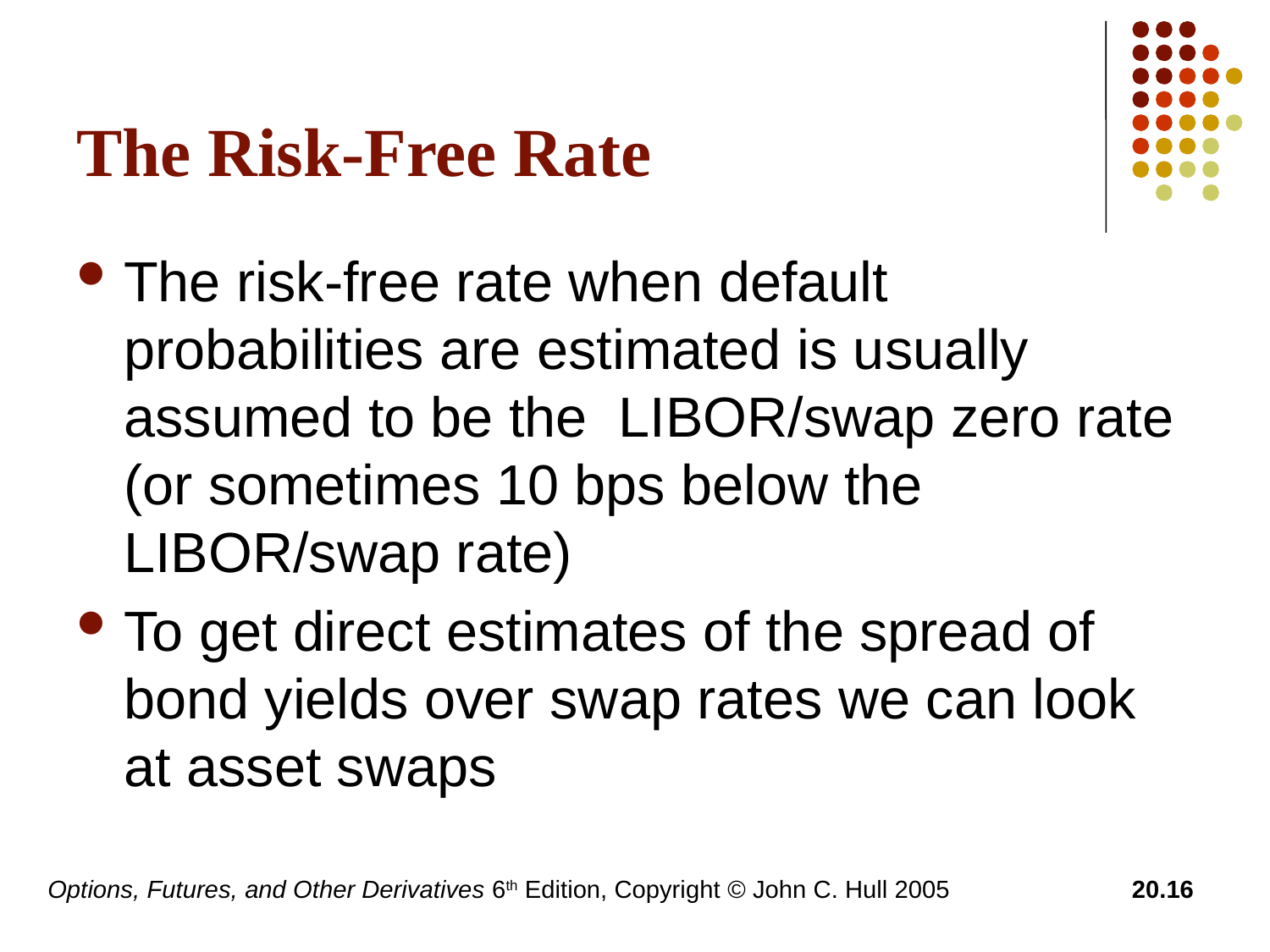

# The Risk-Free Rate
The risk-free rate when default probabilities are estimated is usually assumed to be the  LIBOR/swap zero rate (or sometimes 10 bps below the LIBOR/swap rate)
To get direct estimates of the spread of bond yields over swap rates we can look at asset swaps
Options, Futures, and Other Derivatives 6th Edition, Copyright © John C. Hull 2005
20.16